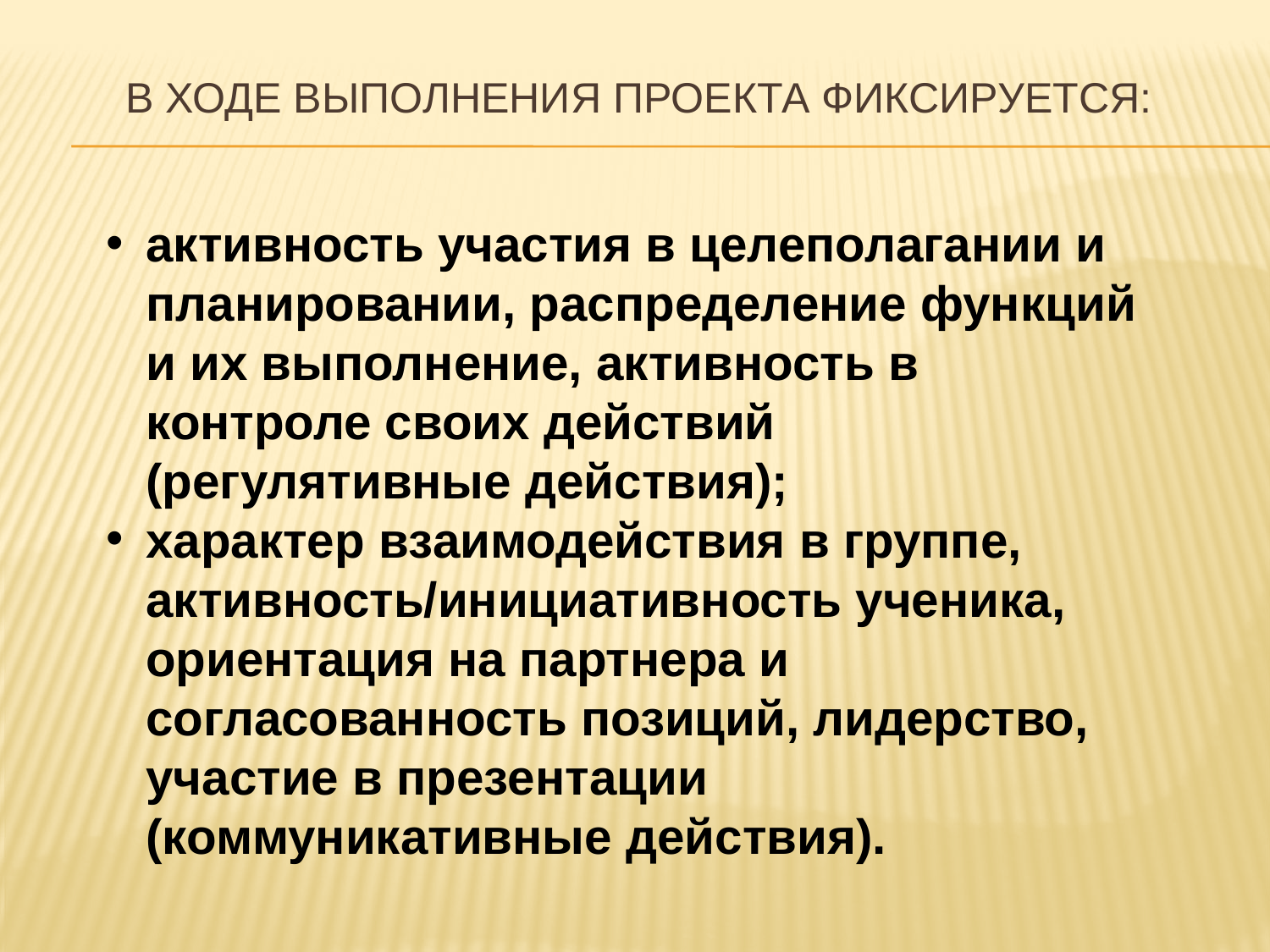

# В ходе выполнения проекта фиксируется:
активность участия в целеполагании и планировании, распределение функций и их выполнение, активность в контроле своих действий (регулятивные действия);
характер взаимодействия в группе, активность/инициативность ученика, ориентация на партнера и согласованность позиций, лидерство, участие в презентации (коммуникативные действия).